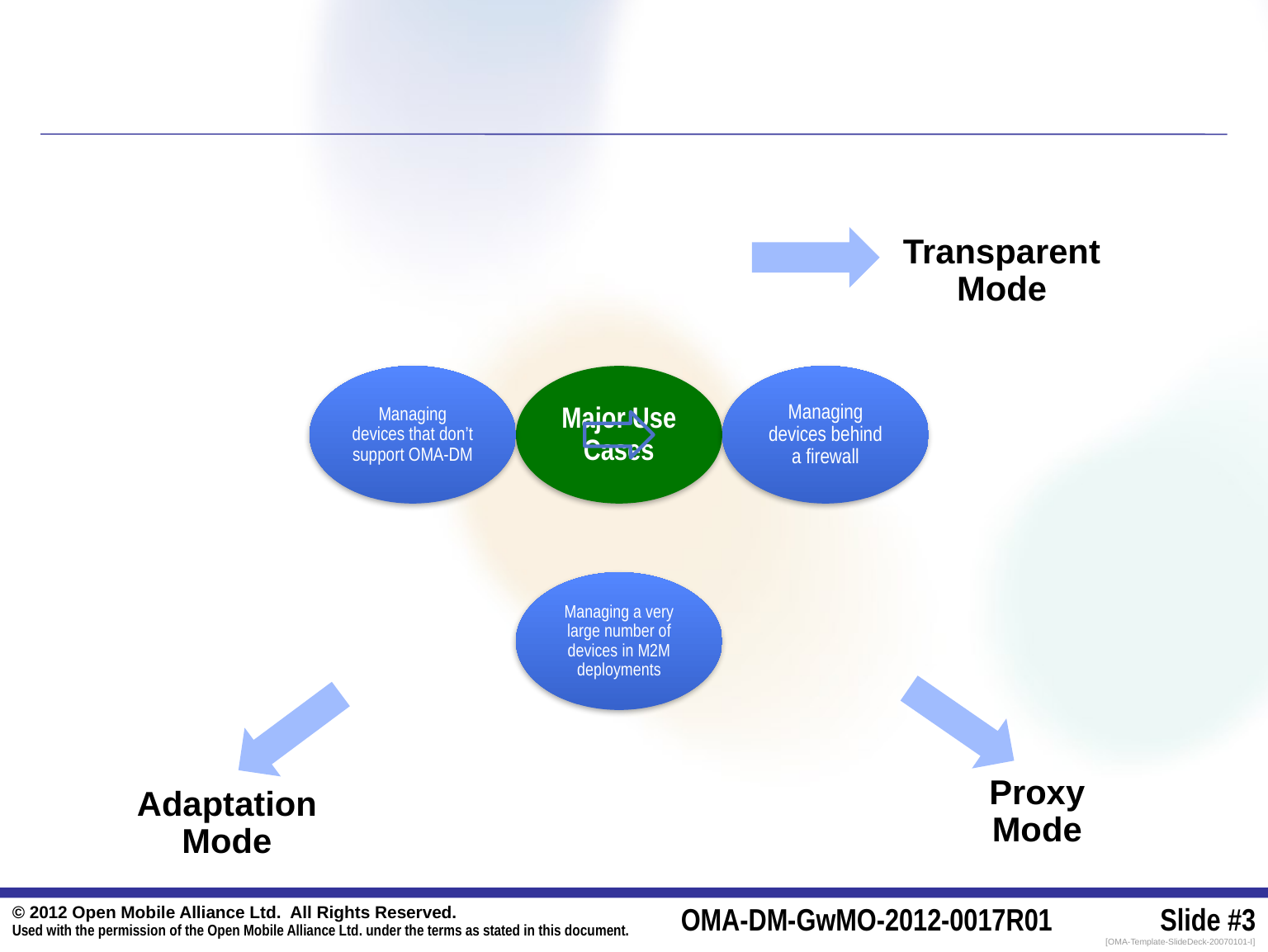

Major Use Cases
Managing devices behind a firewall
Managing a very large number of devices in M2M deployments
Managing devices that don’t support OMA-DM

Transparent
Mode

Proxy
Mode
Adaptation
Mode